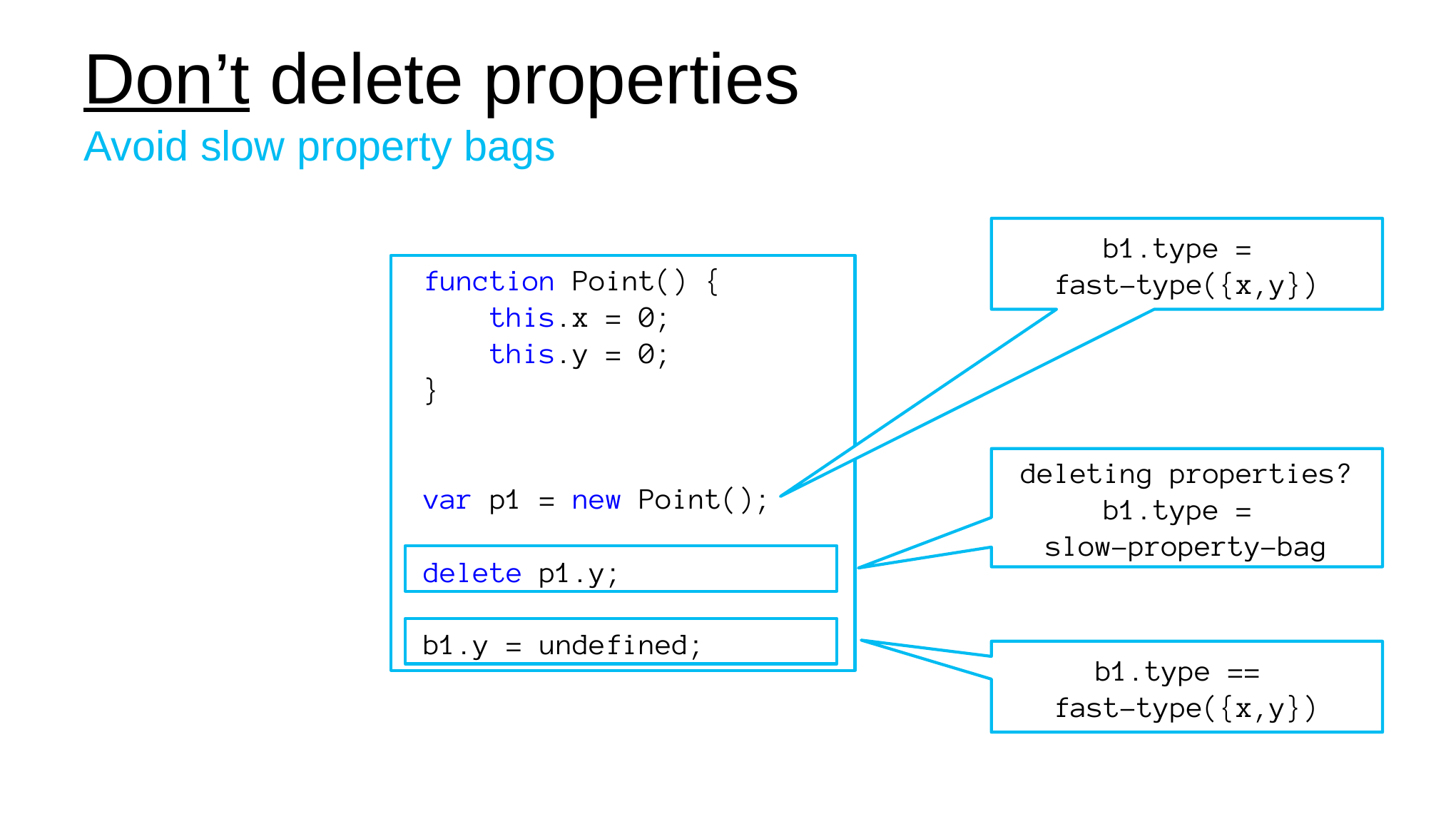

# Don’t delete properties Avoid slow property bags
b1.type =
fast-type({x,y})
function Point() {
    this.x = 0;
    this.y = 0;
}

var p1 = new Point();

delete p1.y;

b1.y = undefined;
deleting properties?
b1.type =
slow-property-bag

b1.type ==
fast-type({x,y})